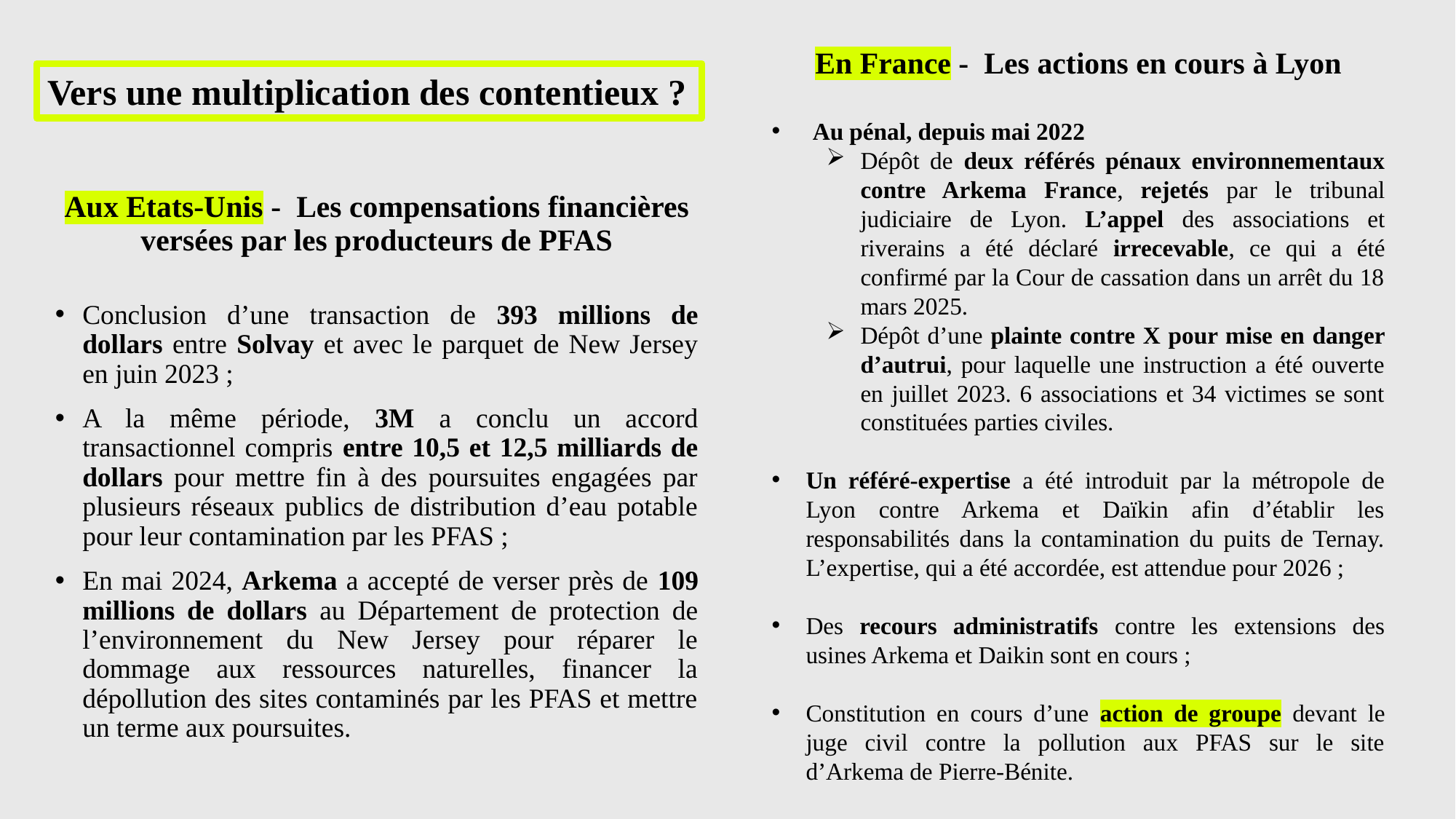

En France -  Les actions en cours à Lyon

Au pénal, depuis mai 2022
Dépôt de deux référés pénaux environnementaux contre Arkema France, rejetés par le tribunal judiciaire de Lyon. L’appel des associations et riverains a été déclaré irrecevable, ce qui a été confirmé par la Cour de cassation dans un arrêt du 18 mars 2025.
Dépôt d’une plainte contre X pour mise en danger d’autrui, pour laquelle une instruction a été ouverte en juillet 2023. 6 associations et 34 victimes se sont constituées parties civiles.

Un référé-expertise a été introduit par la métropole de Lyon contre Arkema et Daïkin afin d’établir les responsabilités dans la contamination du puits de Ternay. L’expertise, qui a été accordée, est attendue pour 2026 ;

Des recours administratifs contre les extensions des usines Arkema et Daikin sont en cours ;

Constitution en cours d’une action de groupe devant le juge civil contre la pollution aux PFAS sur le site d’Arkema de Pierre-Bénite.

Vers une multiplication des contentieux ?
Aux Etats-Unis -  Les compensations financières versées par les producteurs de PFAS

Conclusion d’une transaction de 393 millions de dollars entre Solvay et avec le parquet de New Jersey en juin 2023 ;
A la même période, 3M a conclu un accord transactionnel compris entre 10,5 et 12,5 milliards de dollars pour mettre fin à des poursuites engagées par plusieurs réseaux publics de distribution d’eau potable pour leur contamination par les PFAS ;
En mai 2024, Arkema a accepté de verser près de 109 millions de dollars au Département de protection de l’environnement du New Jersey pour réparer le dommage aux ressources naturelles, financer la dépollution des sites contaminés par les PFAS et mettre un terme aux poursuites.